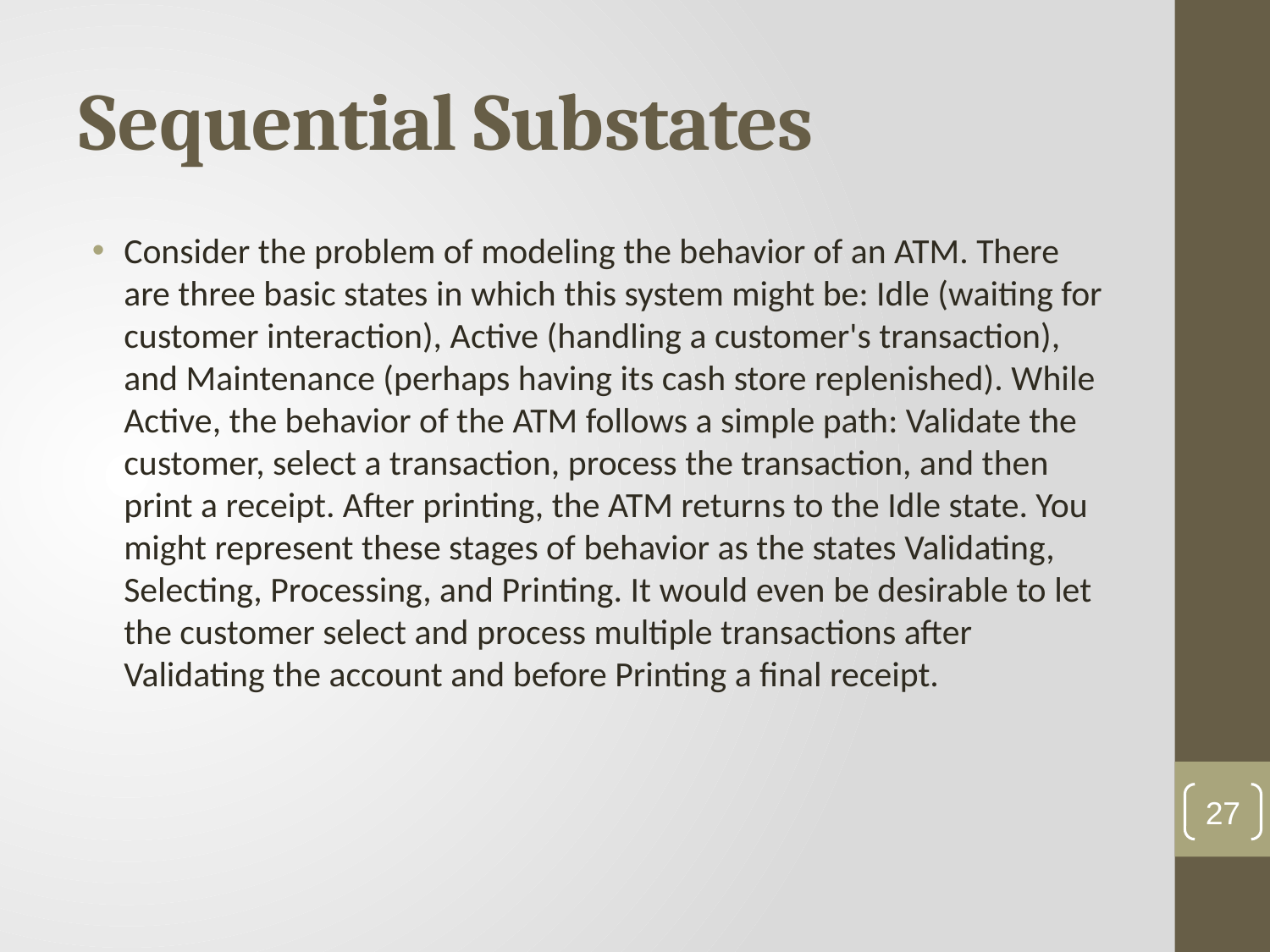

# Sequential Substates
Consider the problem of modeling the behavior of an ATM. There are three basic states in which this system might be: Idle (waiting for customer interaction), Active (handling a customer's transaction), and Maintenance (perhaps having its cash store replenished). While Active, the behavior of the ATM follows a simple path: Validate the customer, select a transaction, process the transaction, and then print a receipt. After printing, the ATM returns to the Idle state. You might represent these stages of behavior as the states Validating, Selecting, Processing, and Printing. It would even be desirable to let the customer select and process multiple transactions after Validating the account and before Printing a final receipt.
27